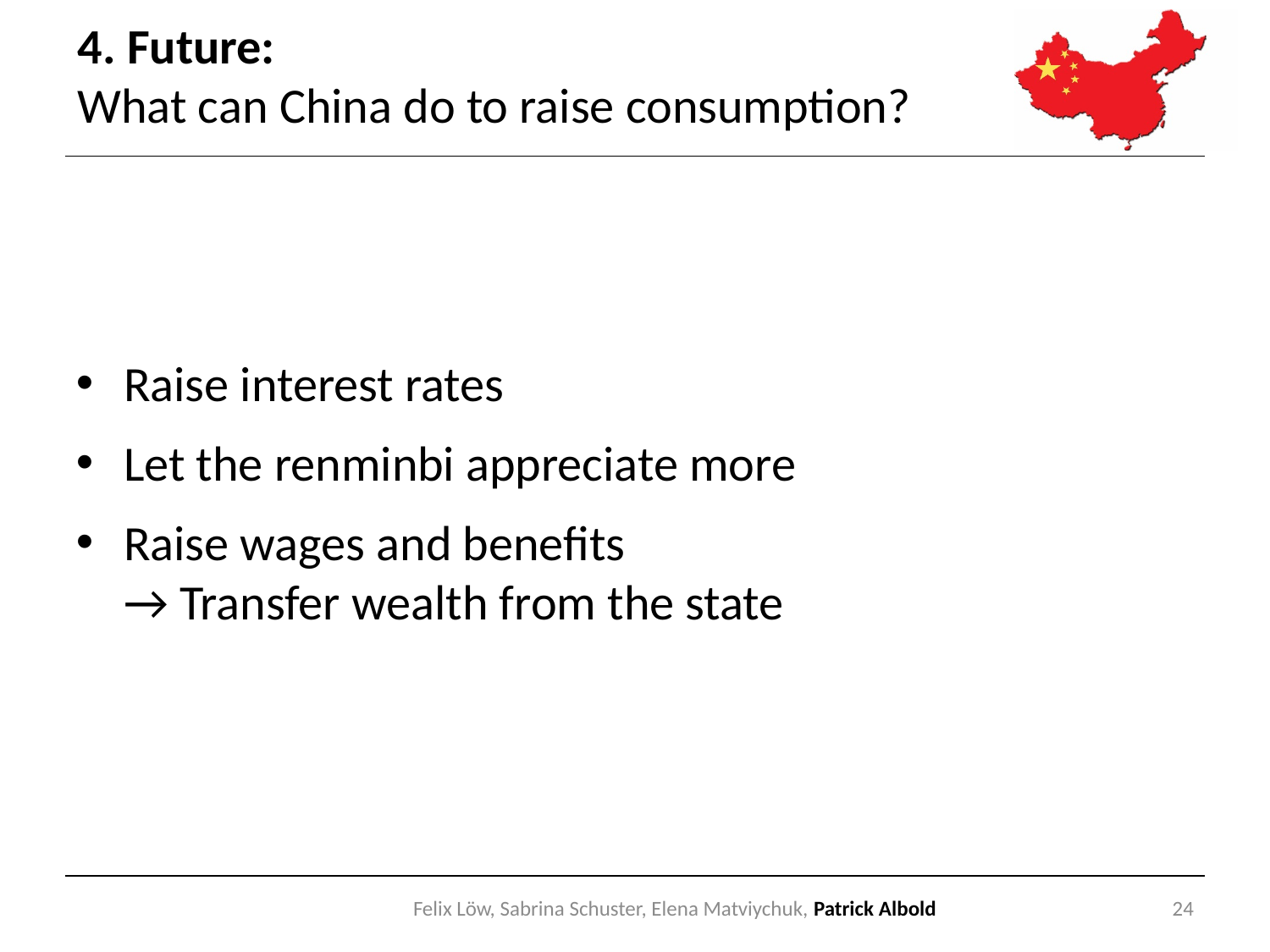

# 4. Future: What can China do to raise consumption?
Raise interest rates
Let the renminbi appreciate more
Raise wages and benefits
→ Transfer wealth from the state to households
Felix Löw, Sabrina Schuster, Elena Matviychuk, Patrick Albold
24